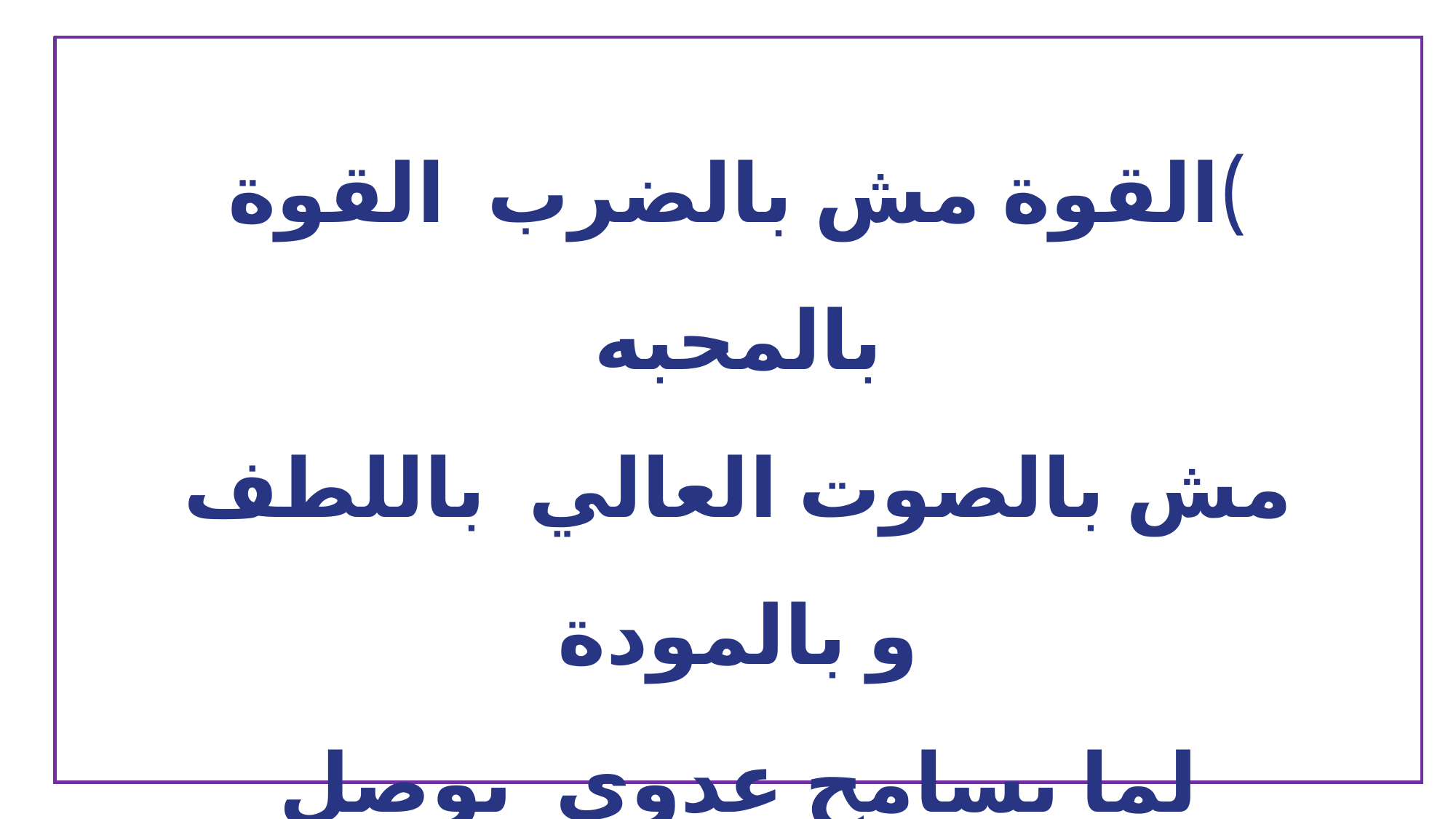

)القوة مش بالضرب  القوة بالمحبه
مش بالصوت العالي  باللطف و بالمودة
لما بسامح عدوي  بوصل لأعلى قمة
أبداً ما بكون ضعيف  بالعكس هيدي القوة(٢